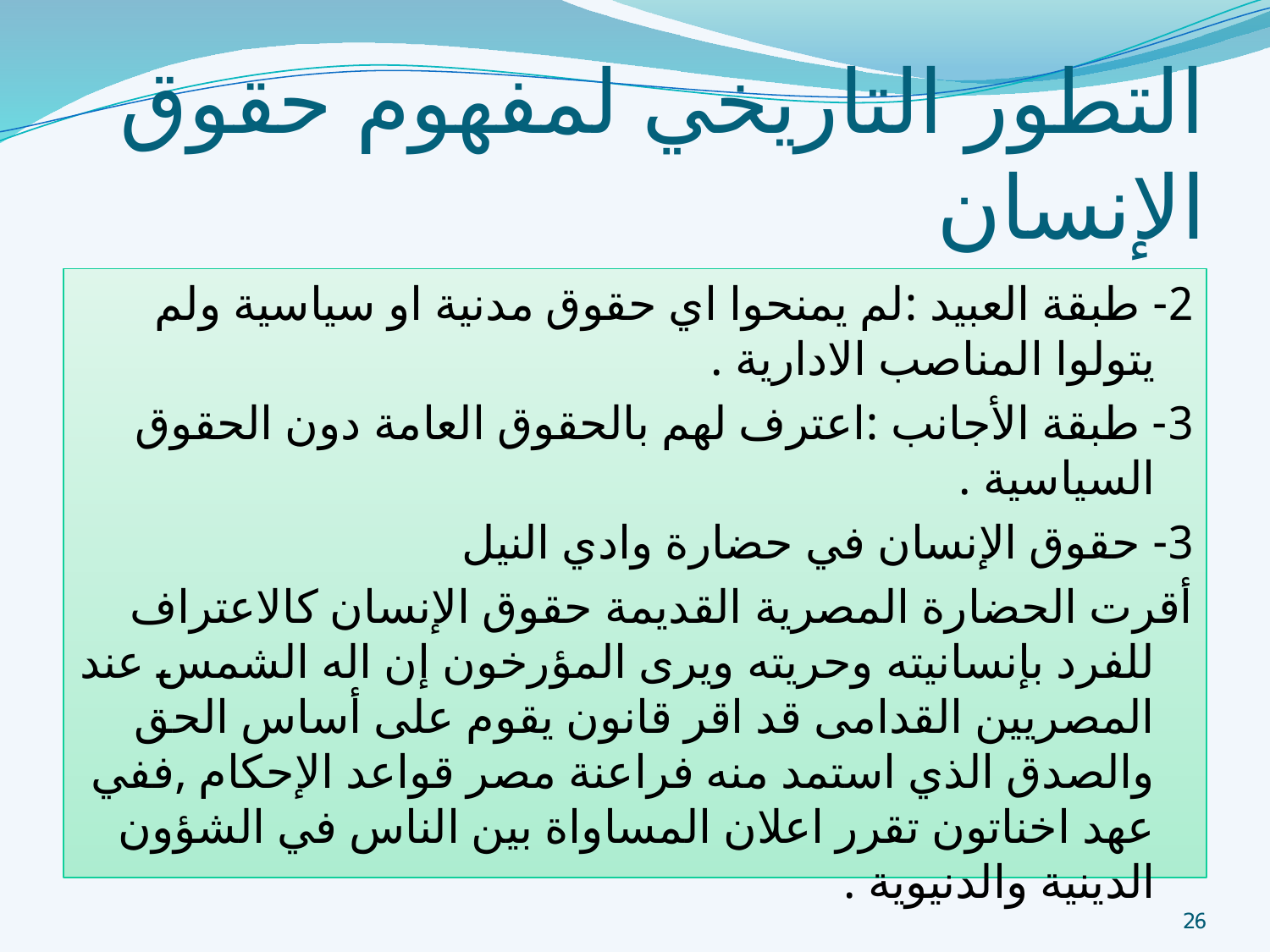

# التطور التاريخي لمفهوم حقوق الإنسان
2- طبقة العبيد :لم يمنحوا اي حقوق مدنية او سياسية ولم يتولوا المناصب الادارية .
3- طبقة الأجانب :اعترف لهم بالحقوق العامة دون الحقوق السياسية .
3- حقوق الإنسان في حضارة وادي النيل
أقرت الحضارة المصرية القديمة حقوق الإنسان كالاعتراف للفرد بإنسانيته وحريته ويرى المؤرخون إن اله الشمس عند المصريين القدامى قد اقر قانون يقوم على أساس الحق والصدق الذي استمد منه فراعنة مصر قواعد الإحكام ,ففي عهد اخناتون تقرر اعلان المساواة بين الناس في الشؤون الدينية والدنيوية .

26